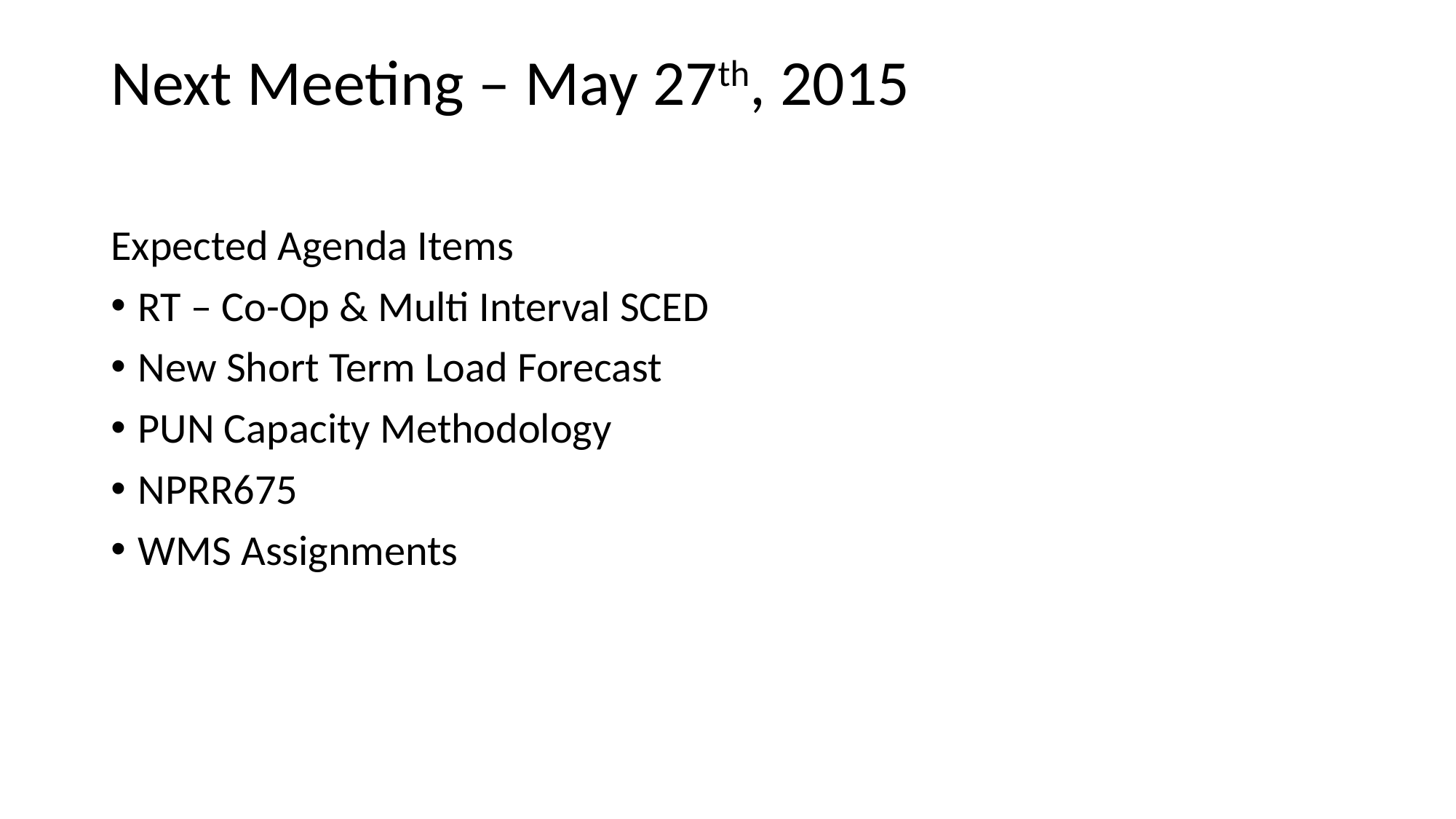

# Next Meeting – May 27th, 2015
Expected Agenda Items
RT – Co-Op & Multi Interval SCED
New Short Term Load Forecast
PUN Capacity Methodology
NPRR675
WMS Assignments